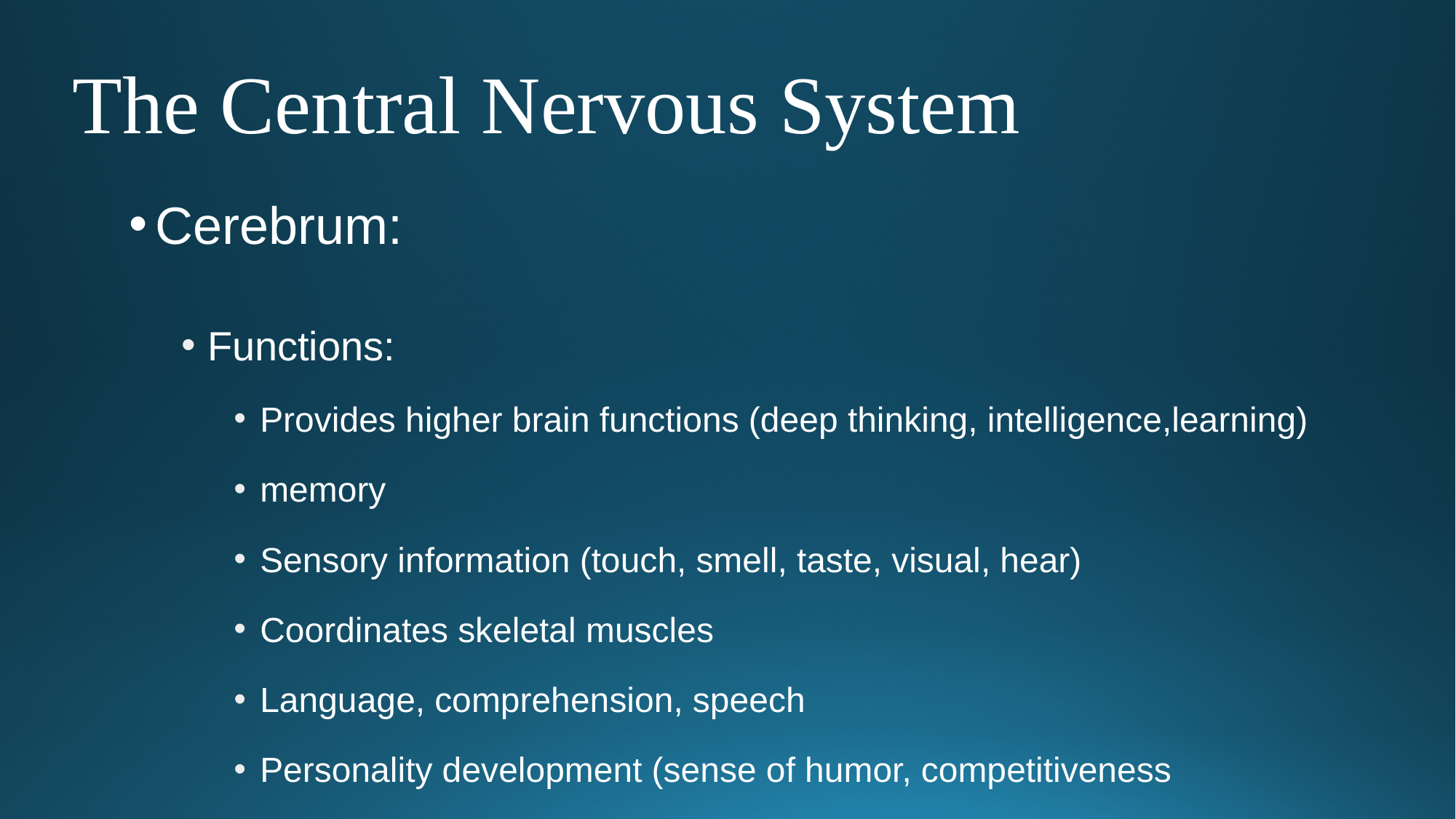

# The Central Nervous System
Cerebrum:

Functions:
Provides higher brain functions (deep thinking, intelligence,learning)
memory
Sensory information (touch, smell, taste, visual, hear)
Coordinates skeletal muscles
Language, comprehension, speech
Personality development (sense of humor, competitiveness